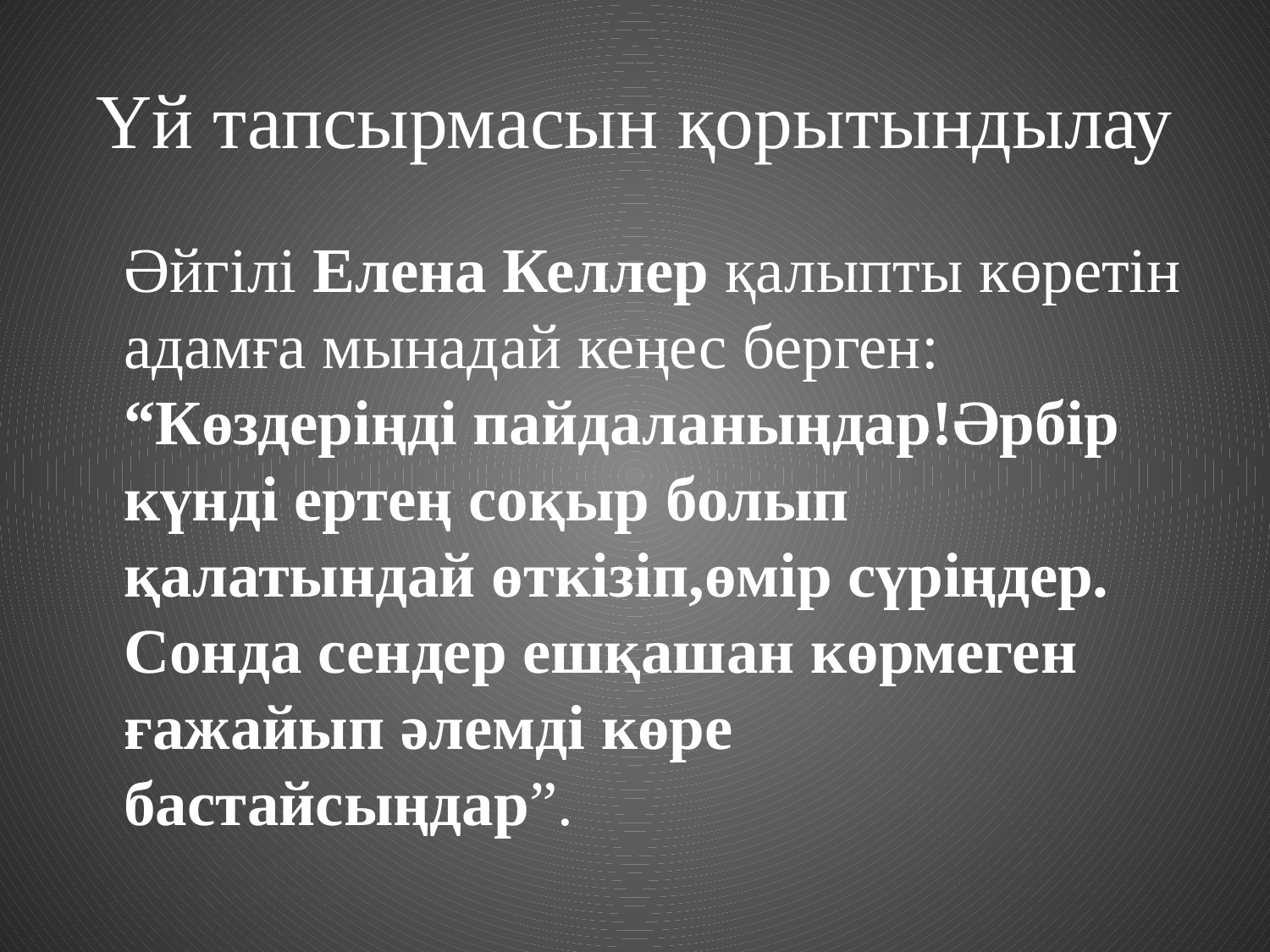

# Үй тапсырмасын қорытындылау
   Әйгілі Елена Келлер қалыпты көретін адамға мынадай кеңес берген: “Көздеріңді пайдаланыңдар!Әрбір күнді ертең соқыр болып қалатындай өткізіп,өмір сүріңдер. Сонда сендер ешқашан көрмеген ғажайып әлемді көре бастайсыңдар”.